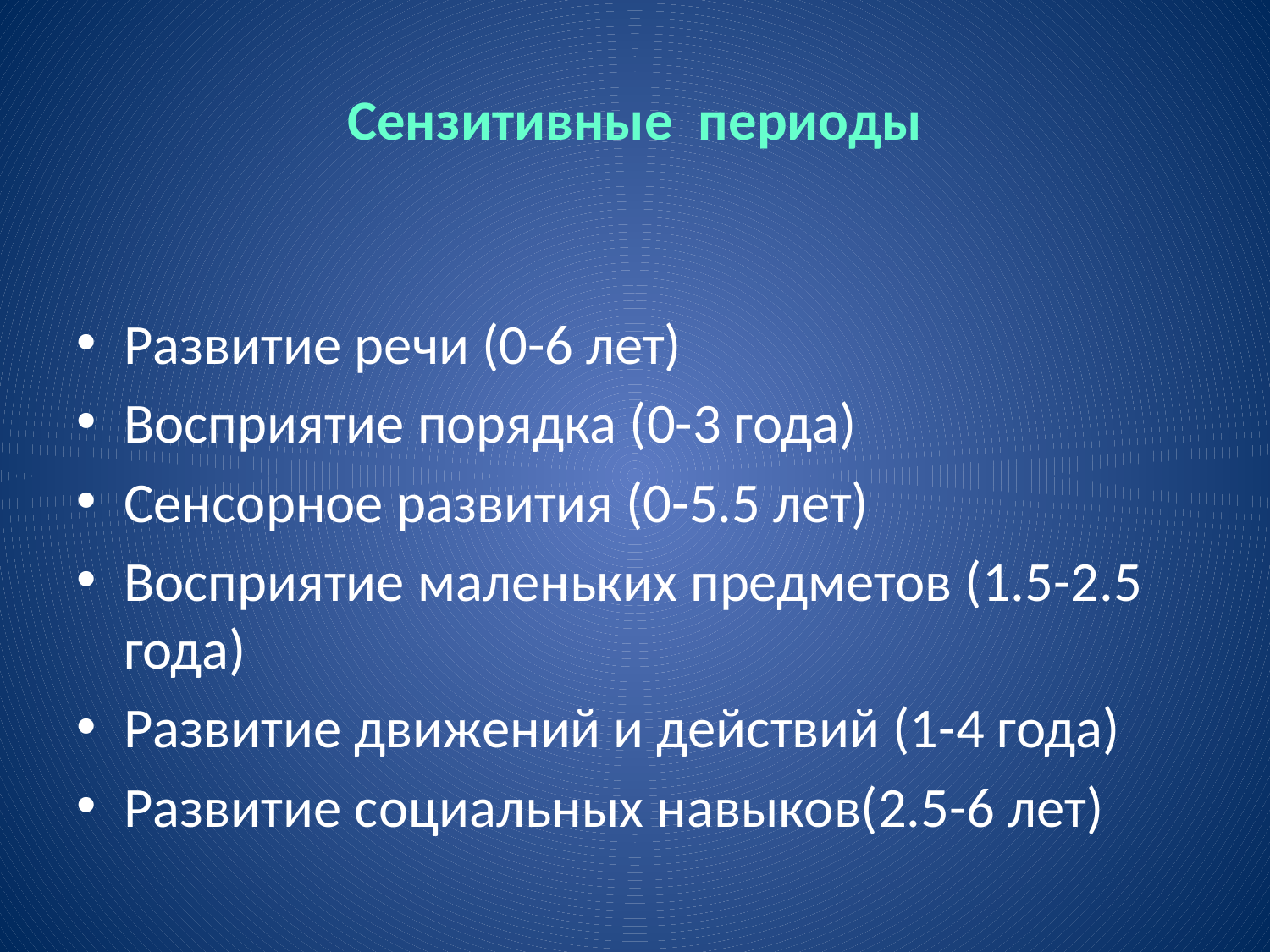

# Сензитивные  периоды

Развитие речи (0-6 лет)
Восприятие порядка (0-3 года)
Сенсорное развития (0-5.5 лет)
Восприятие маленьких предметов (1.5-2.5 года)
Развитие движений и действий (1-4 года)
Развитие социальных навыков(2.5-6 лет)